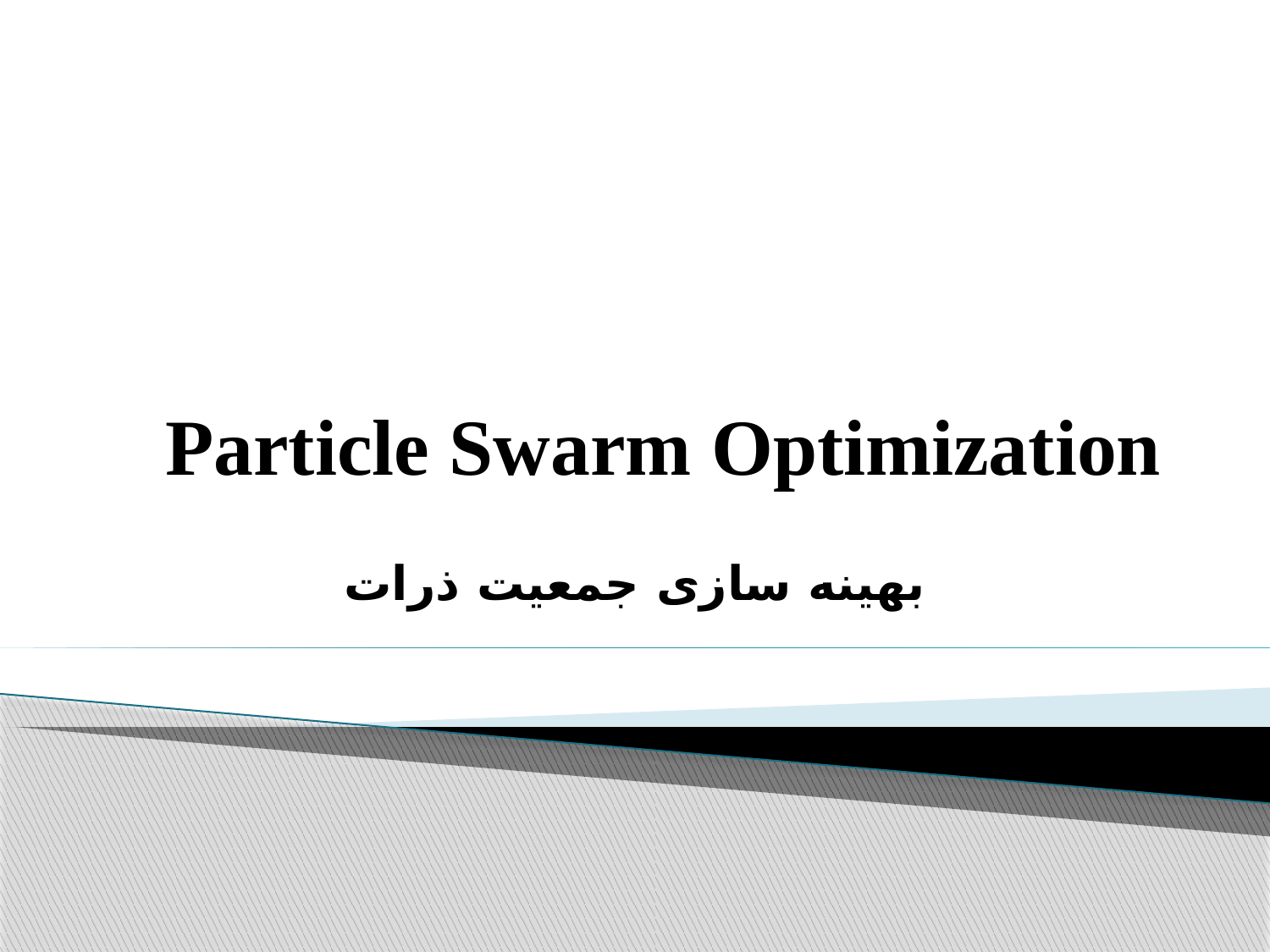

# Particle Swarm Optimization
بهينه سازی جمعيت ذرات